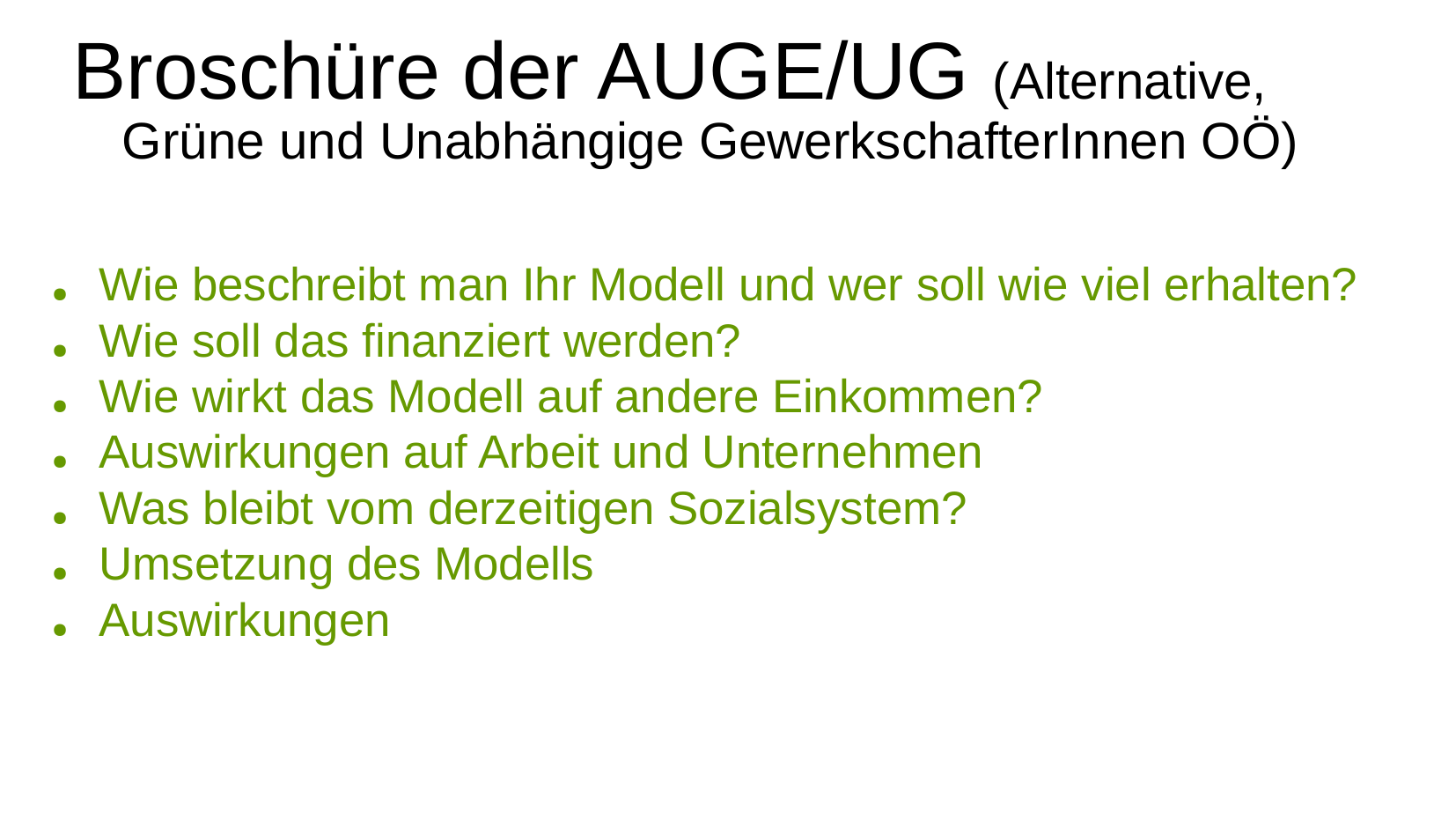

# Broschüre der AUGE/UG (Alternative, Grüne und Unabhängige GewerkschafterInnen OÖ)

●   Wie beschreibt man Ihr Modell und wer soll wie viel erhalten?
●   Wie soll das finanziert werden?
●   Wie wirkt das Modell auf andere Einkommen?
●   Auswirkungen auf Arbeit und Unternehmen
●   Was bleibt vom derzeitigen Sozialsystem?
●   Umsetzung des Modells
●   Auswirkungen